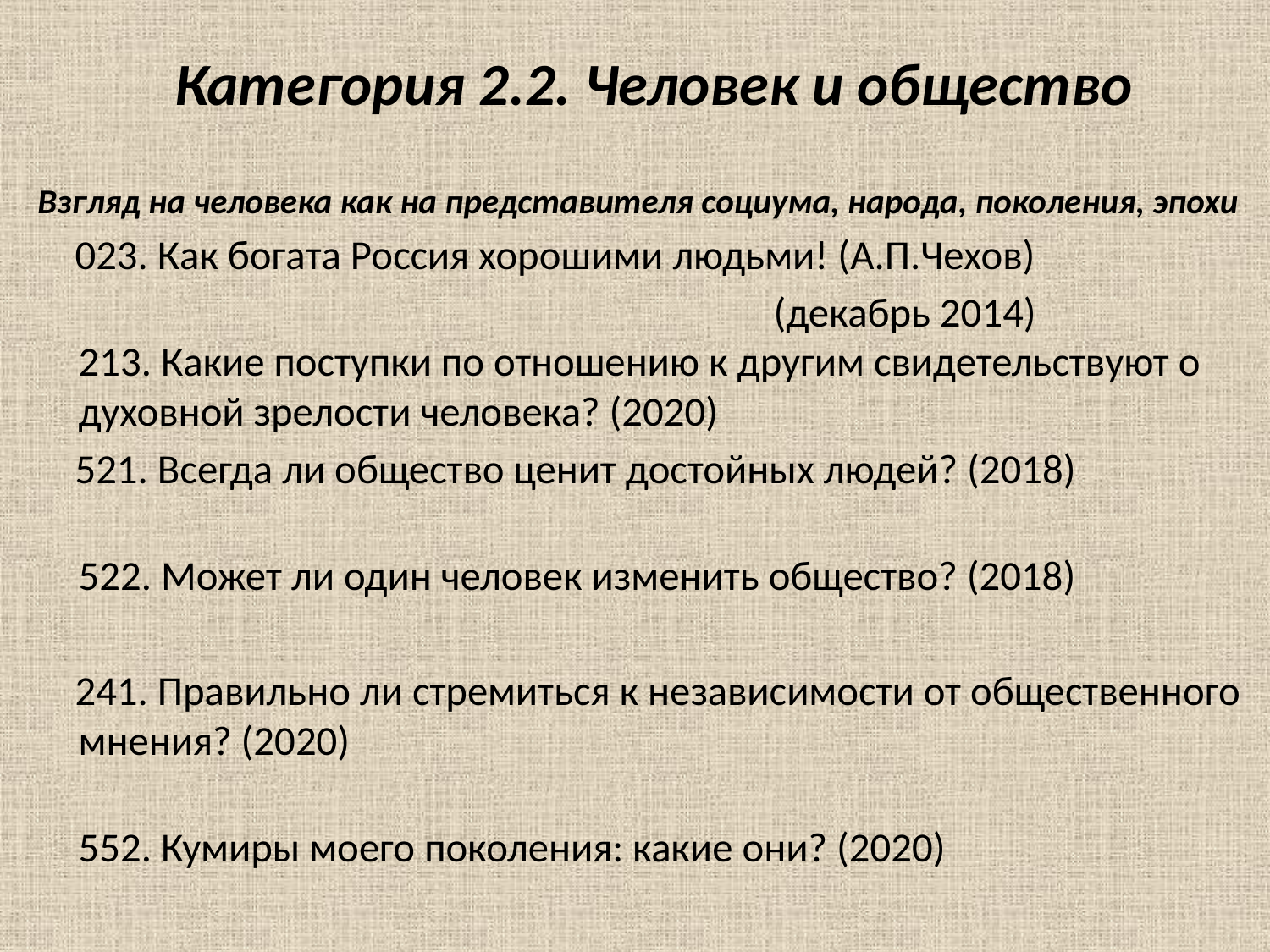

# Категория 2.2. Человек и общество
Взгляд на человека как на представителя социума, народа, поколения, эпохи
    023. Как богата Россия хорошими людьми! (А.П.Чехов)
                                                                               (декабрь 2014)
213. Какие поступки по отношению к другим свидетельствуют о духовной зрелости человека? (2020)
    521. Всегда ли общество ценит достойных людей? (2018)
522. Может ли один человек изменить общество? (2018)

    241. Правильно ли стремиться к независимости от общественного мнения? (2020)
552. Кумиры моего поколения: какие они? (2020)